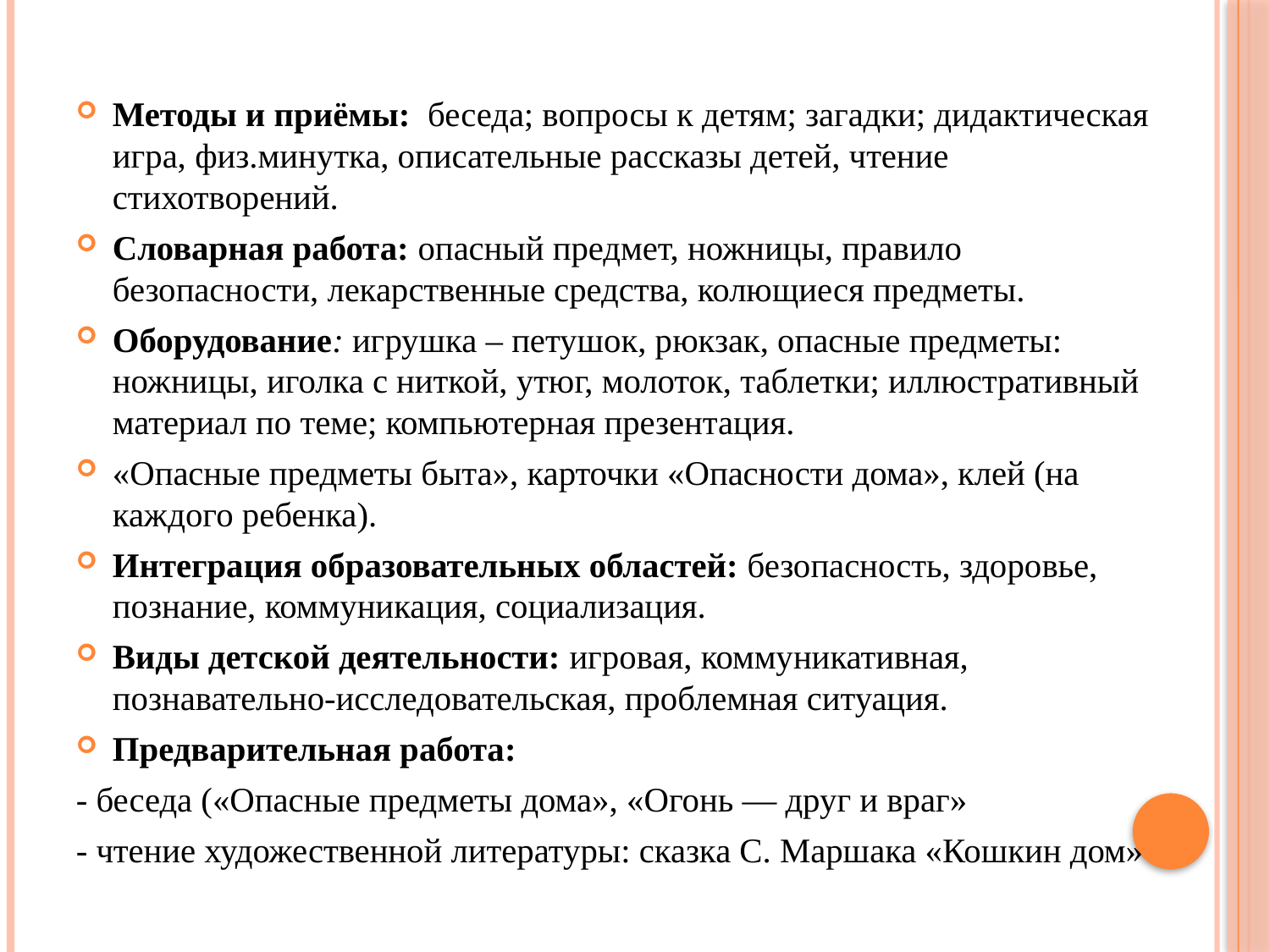

Методы и приёмы:  беседа; вопросы к детям; загадки; дидактическая игра, физ.минутка, описательные рассказы детей, чтение стихотворений.
Словарная работа: опасный предмет, ножницы, правило безопасности, лекарственные средства, колющиеся предметы.
Оборудование: игрушка – петушок, рюкзак, опасные предметы: ножницы, иголка с ниткой, утюг, молоток, таблетки; иллюстративный материал по теме; компьютерная презентация.
«Опасные предметы быта», карточки «Опасности дома», клей (на каждого ребенка).
Интеграция образовательных областей: безопасность, здоровье, познание, коммуникация, социализация.
Виды детской деятельности: игровая, коммуникативная, познавательно-исследовательская, проблемная ситуация.
Предварительная работа:
- беседа («Опасные предметы дома», «Огонь — друг и враг»
- чтение художественной литературы: сказка С. Маршака «Кошкин дом»